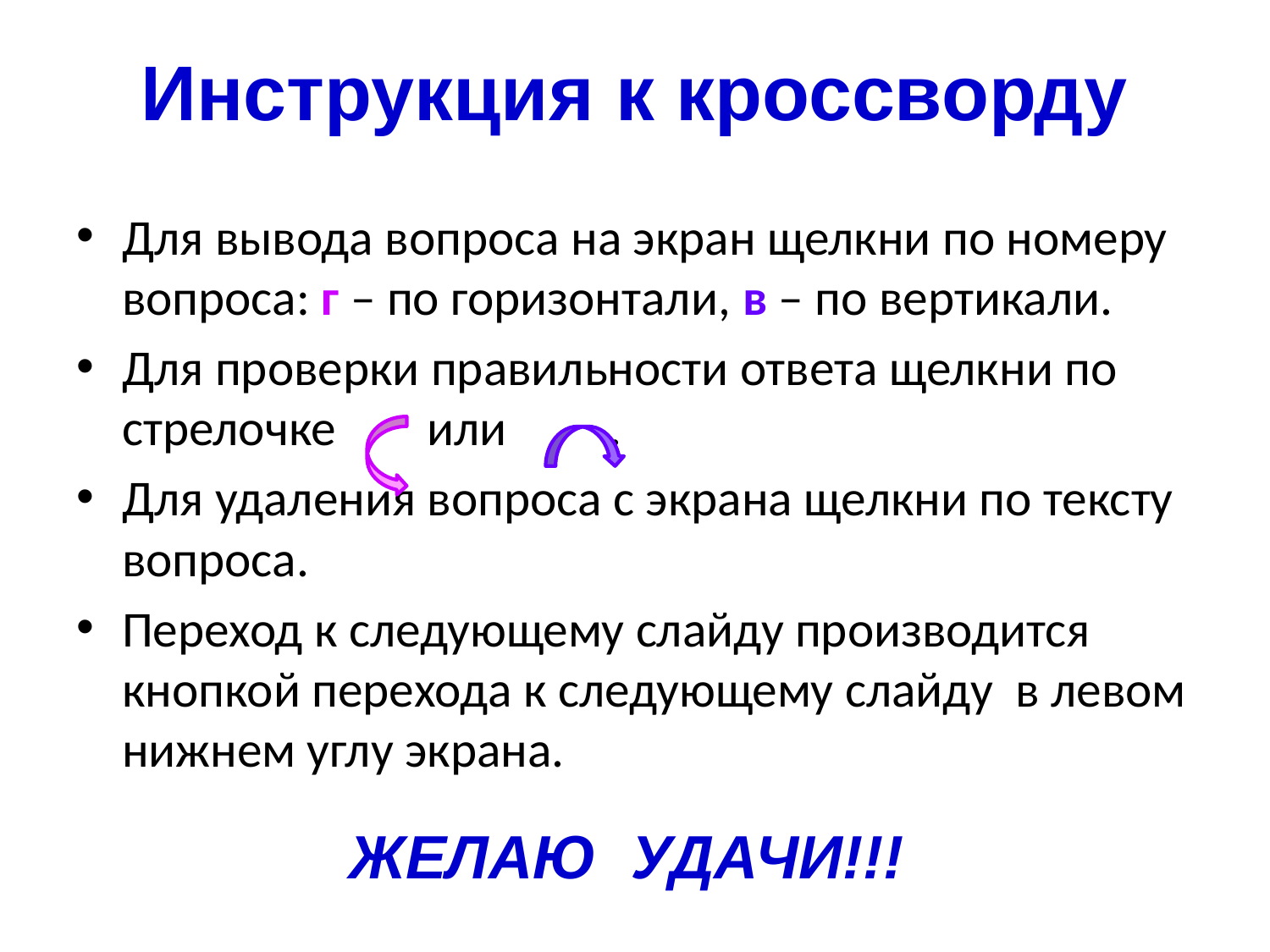

# Инструкция к кроссворду
Для вывода вопроса на экран щелкни по номеру вопроса: г – по горизонтали, в – по вертикали.
Для проверки правильности ответа щелкни по  стрелочке        или         .
Для удаления вопроса с экрана щелкни по тексту вопроса.
Переход к следующему слайду производится кнопкой перехода к следующему слайду  в левом нижнем углу экрана.

ЖЕЛАЮ  УДАЧИ!!!